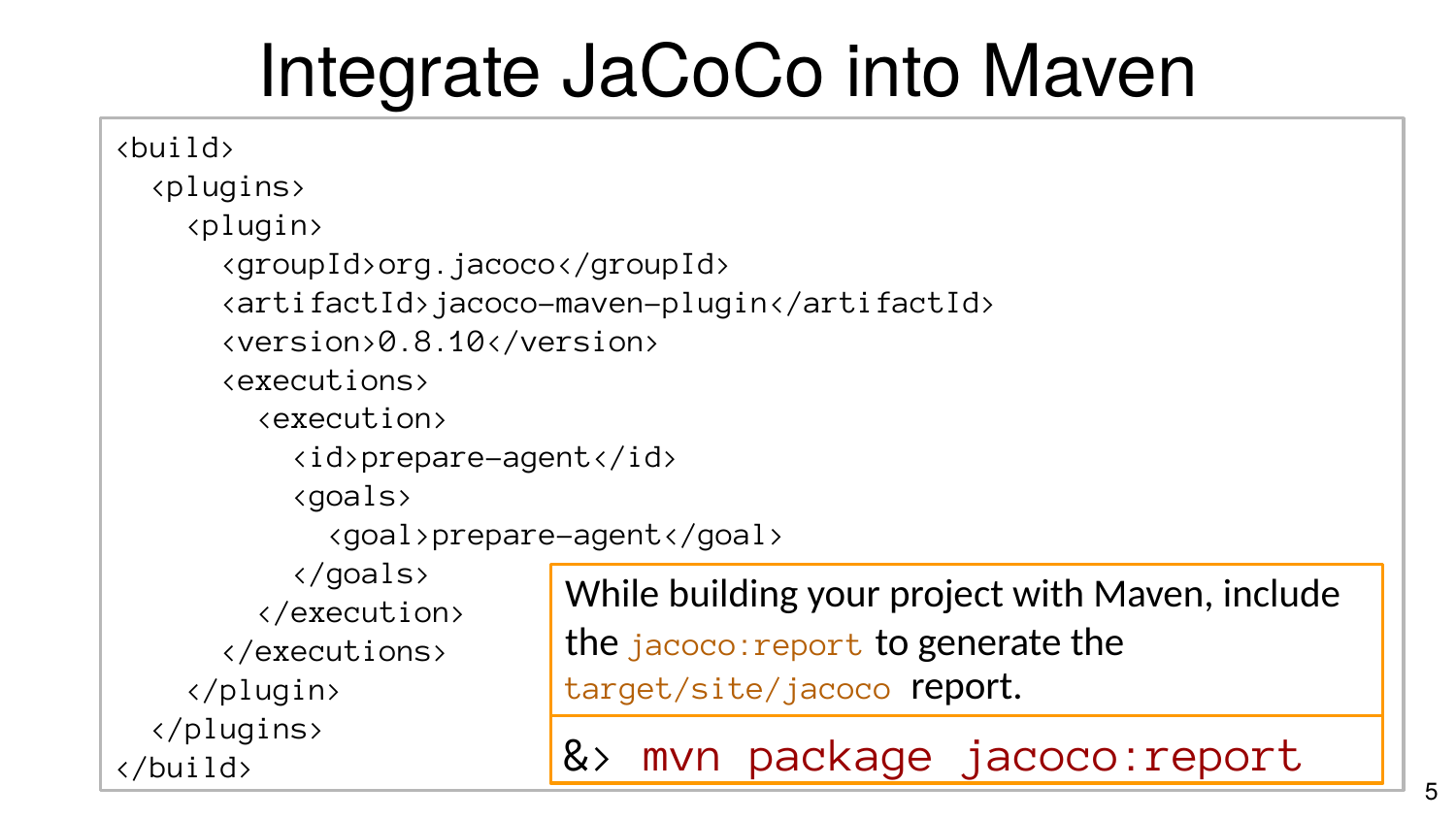

# Integrate JaCoCo into Maven
<build>
  <plugins>
    <plugin>
      <groupId>org.jacoco</groupId>
      <artifactId>jacoco-maven-plugin</artifactId>
      <version>0.8.10</version>
      <executions>
        <execution>
          <id>prepare-agent</id>
          <goals>
            <goal>prepare-agent</goal>
          </goals>
        </execution>
      </executions>
    </plugin>
  </plugins>
</build>
While building your project with Maven, include the jacoco:report to generate the target/site/jacoco report.
&> mvn package jacoco:report
5